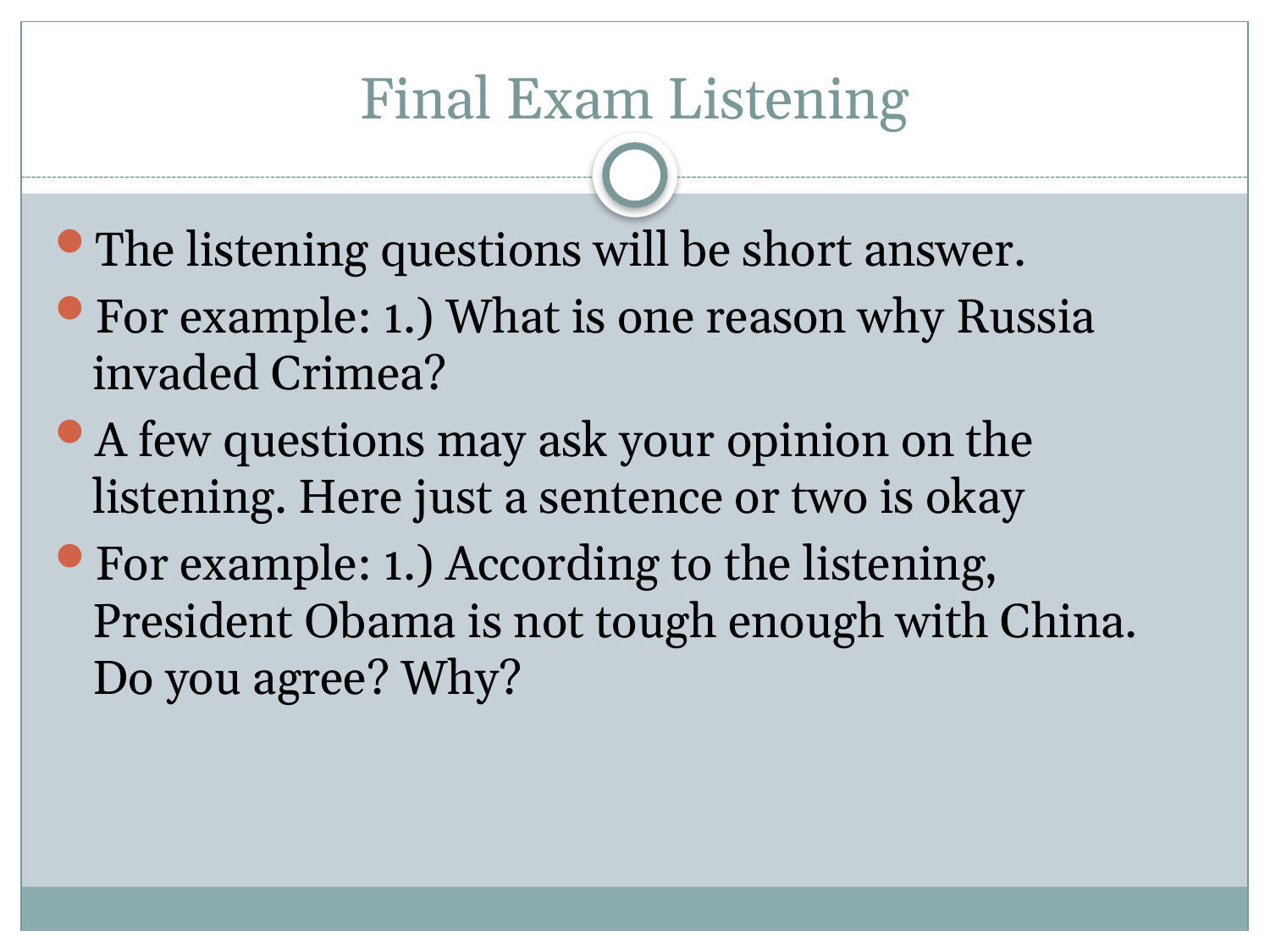

# Final Exam Listening
The listening questions will be short answer.
For example: 1.) What is one reason why Russia invaded Crimea?
A few questions may ask your opinion on the listening. Here just a sentence or two is okay
For example: 1.) According to the listening, President Obama is not tough enough with China. Do you agree? Why?